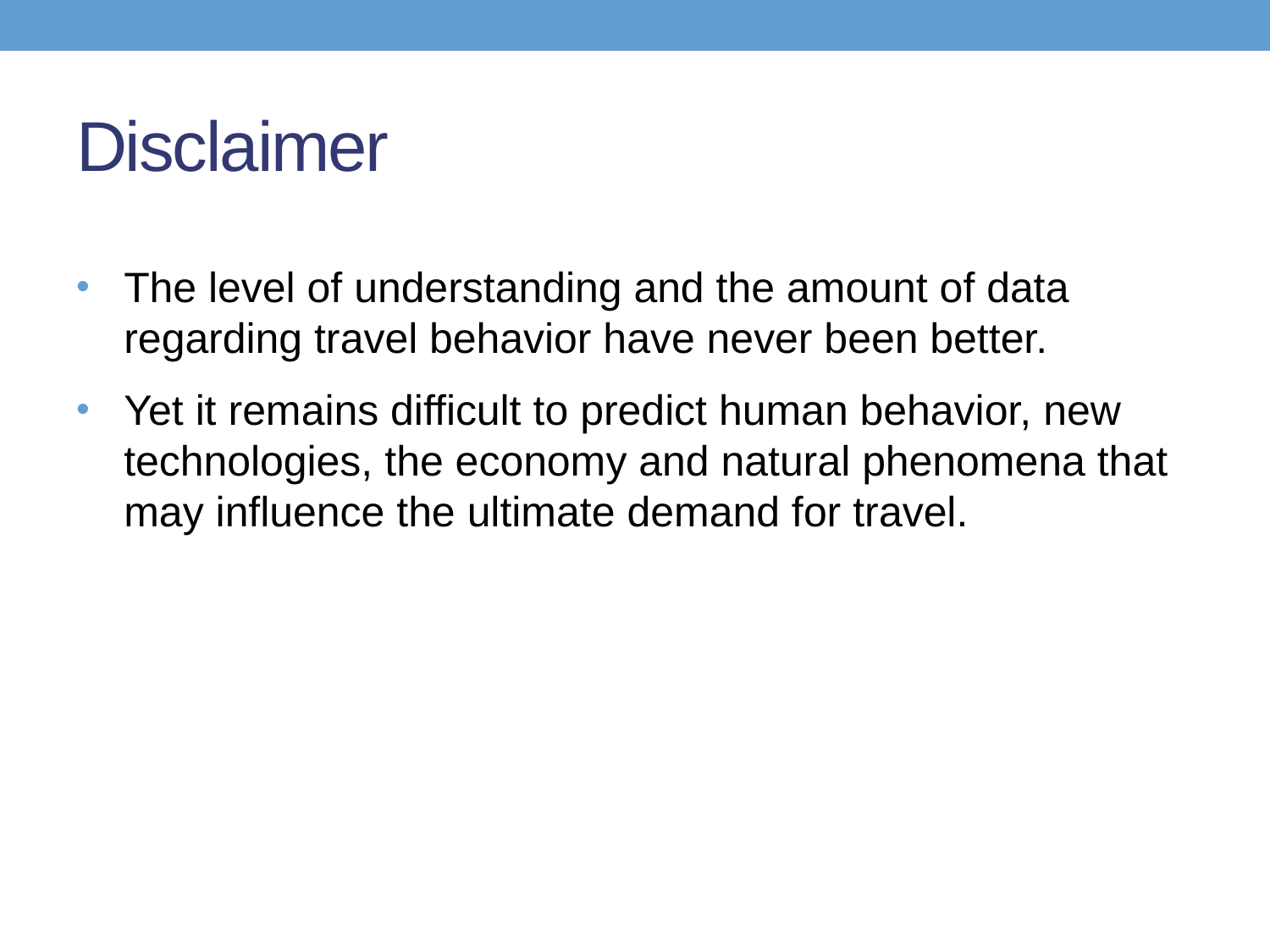

# Disclaimer
The level of understanding and the amount of data regarding travel behavior have never been better.
Yet it remains difficult to predict human behavior, new technologies, the economy and natural phenomena that may influence the ultimate demand for travel.